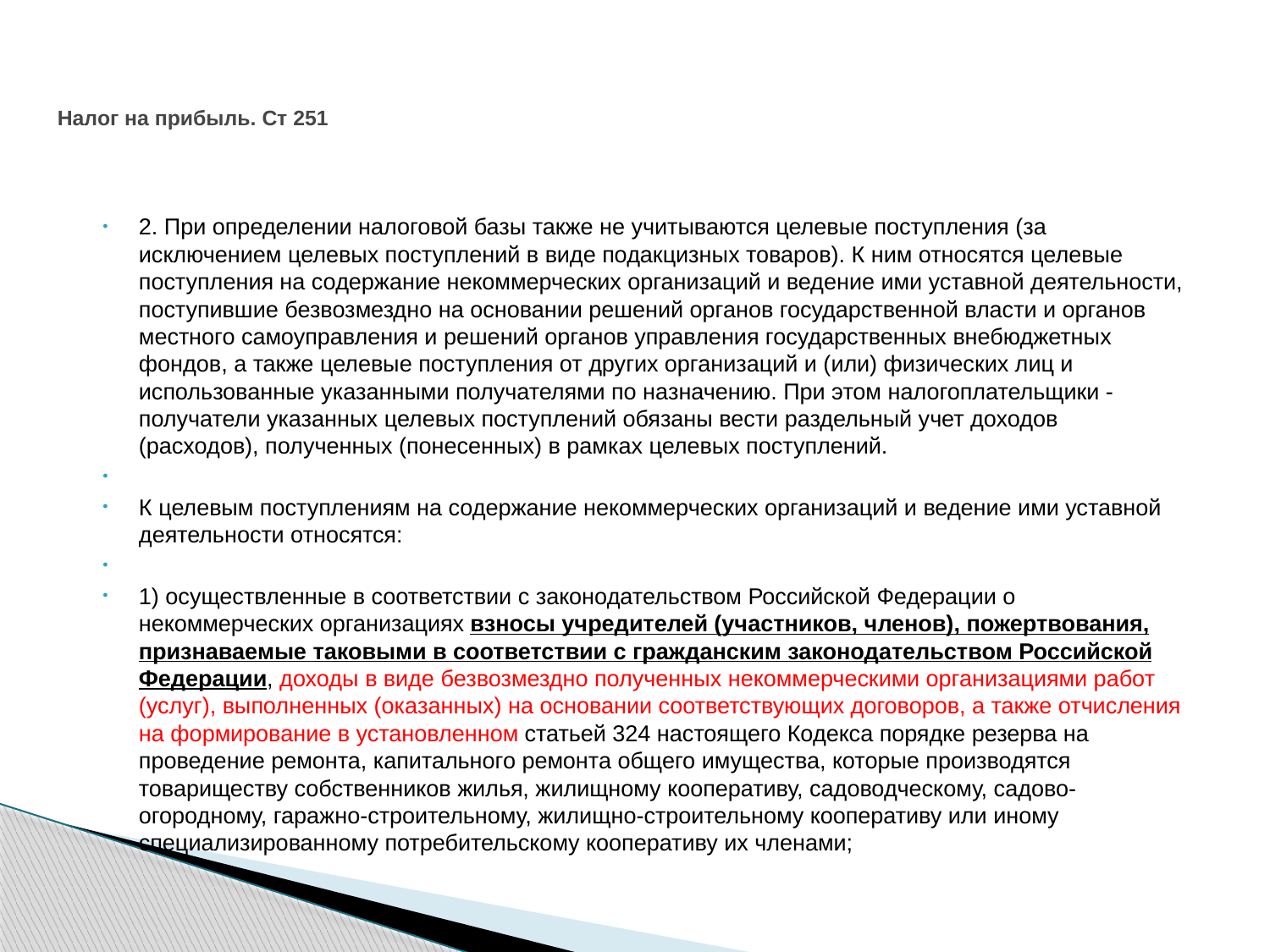

# Налог на прибыль. Ст 251
2. При определении налоговой базы также не учитываются целевые поступления (за исключением целевых поступлений в виде подакцизных товаров). К ним относятся целевые поступления на содержание некоммерческих организаций и ведение ими уставной деятельности, поступившие безвозмездно на основании решений органов государственной власти и органов местного самоуправления и решений органов управления государственных внебюджетных фондов, а также целевые поступления от других организаций и (или) физических лиц и использованные указанными получателями по назначению. При этом налогоплательщики - получатели указанных целевых поступлений обязаны вести раздельный учет доходов (расходов), полученных (понесенных) в рамках целевых поступлений.

К целевым поступлениям на содержание некоммерческих организаций и ведение ими уставной деятельности относятся:

1) осуществленные в соответствии с законодательством Российской Федерации о некоммерческих организациях взносы учредителей (участников, членов), пожертвования, признаваемые таковыми в соответствии с гражданским законодательством Российской Федерации, доходы в виде безвозмездно полученных некоммерческими организациями работ (услуг), выполненных (оказанных) на основании соответствующих договоров, а также отчисления на формирование в установленном статьей 324 настоящего Кодекса порядке резерва на проведение ремонта, капитального ремонта общего имущества, которые производятся товариществу собственников жилья, жилищному кооперативу, садоводческому, садово-огородному, гаражно-строительному, жилищно-строительному кооперативу или иному специализированному потребительскому кооперативу их членами;